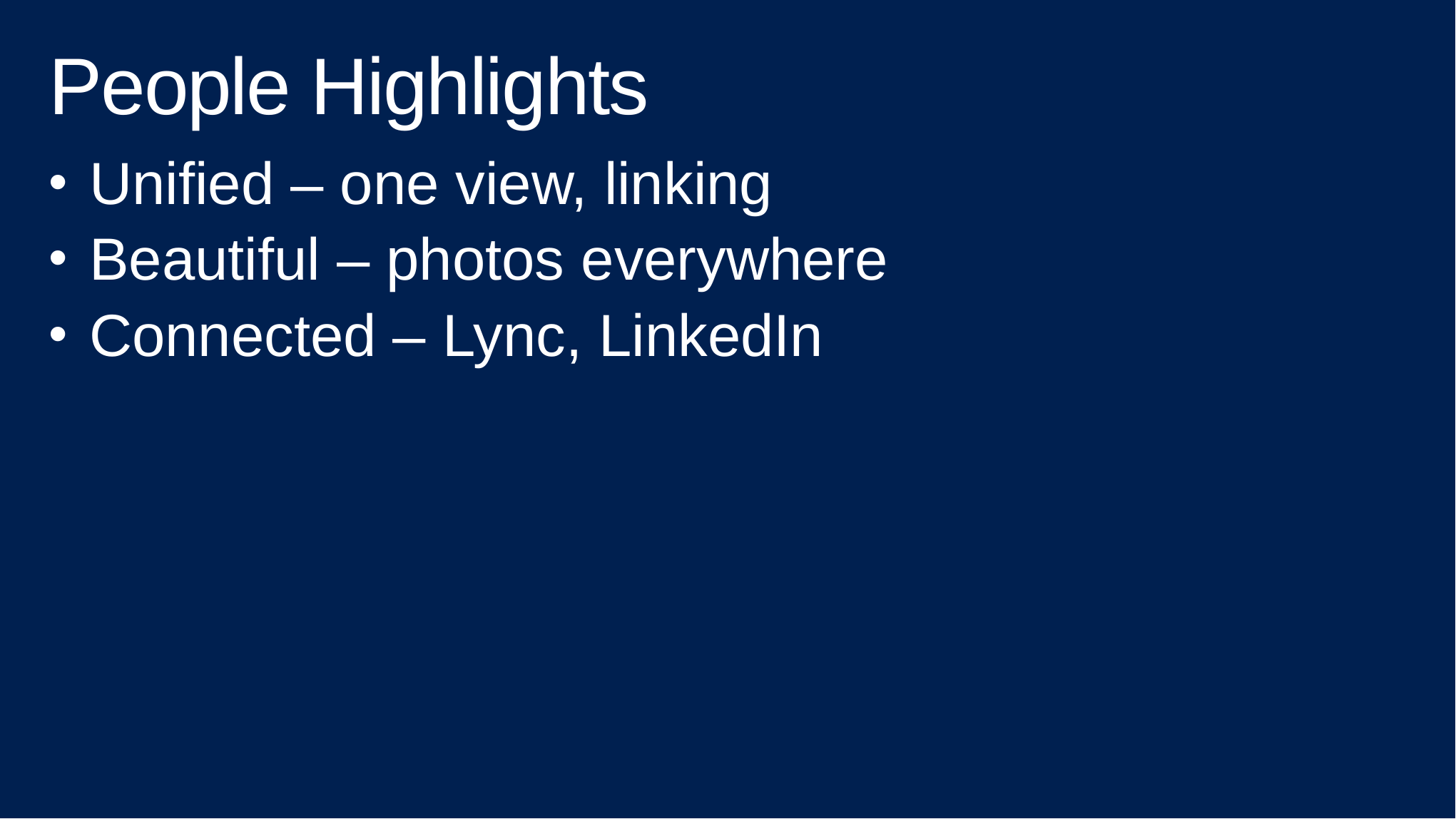

# People Highlights
Unified – one view, linking
Beautiful – photos everywhere
Connected – Lync, LinkedIn